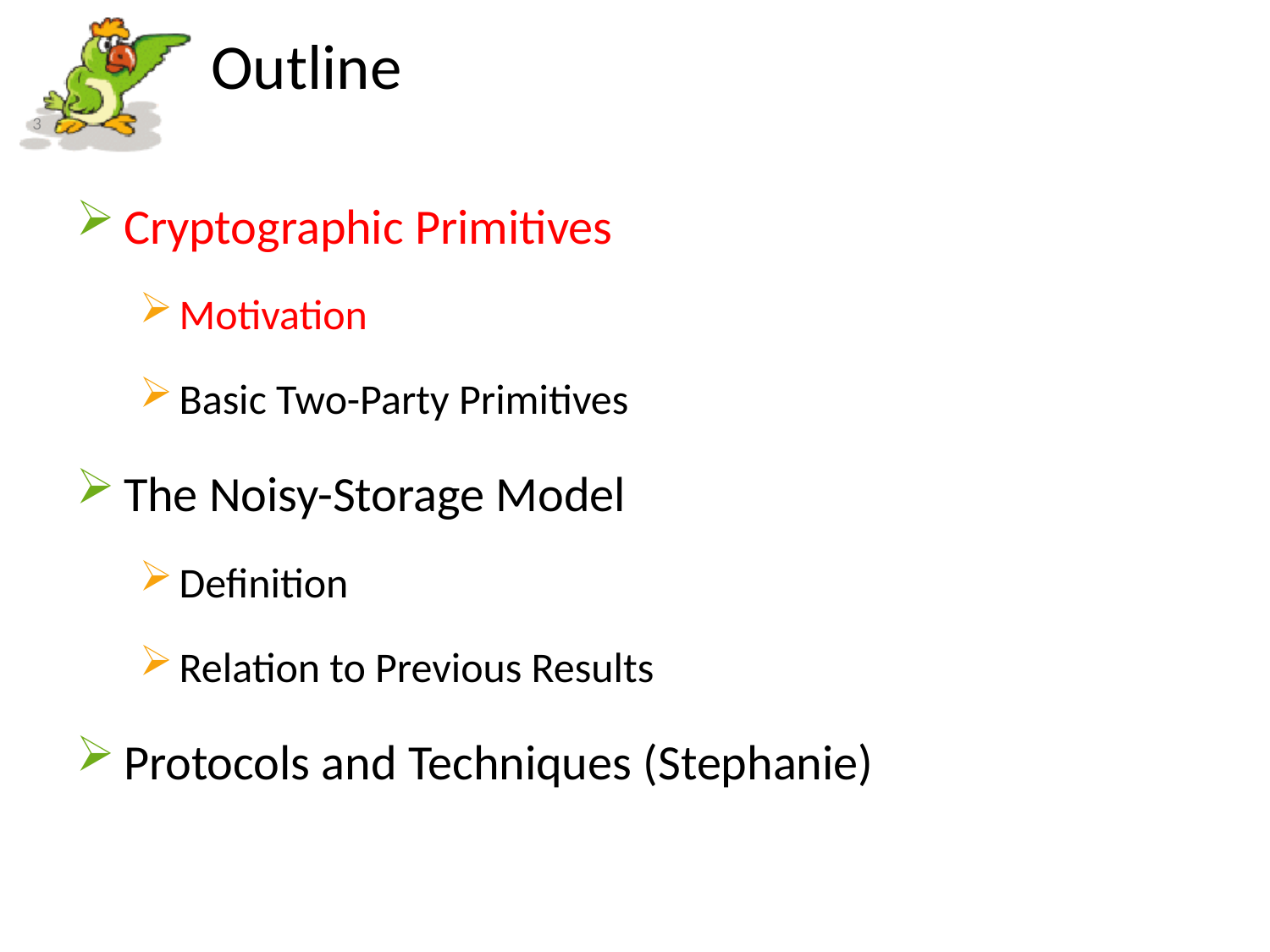

# Outline
Cryptographic Primitives
Motivation
Basic Two-Party Primitives
The Noisy-Storage Model
Definition
Relation to Previous Results
Protocols and Techniques (Stephanie)